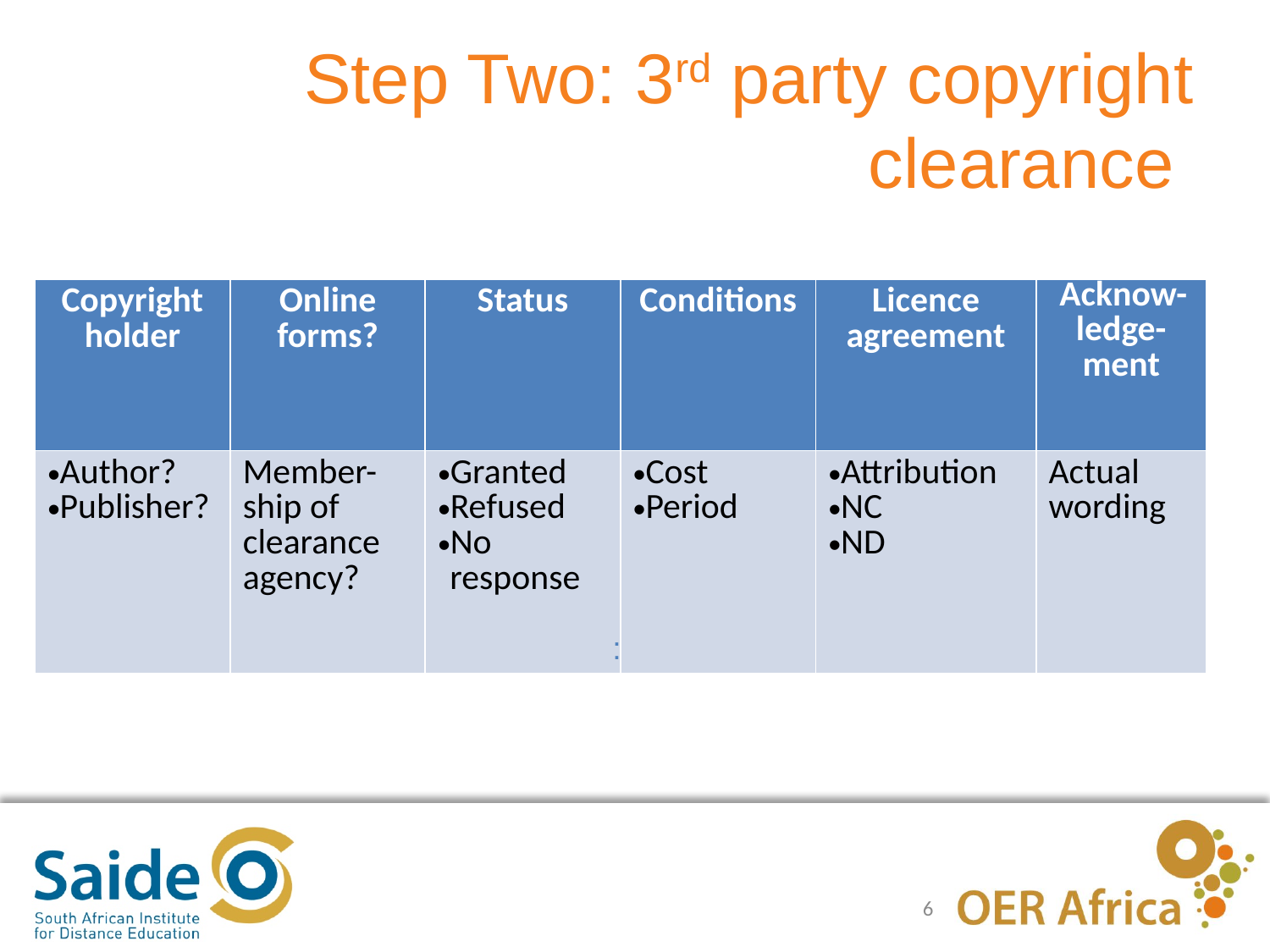

# Step Two: 3rd party copyright clearance
| Copyright holder | Online forms? | Status | Conditions | Licence agreement | Acknow-ledge-ment |
| --- | --- | --- | --- | --- | --- |
| Author? Publisher? | Member-ship of clearance agency? | Granted Refused No response | Cost Period | Attribution NC ND | Actual wording |

:

6